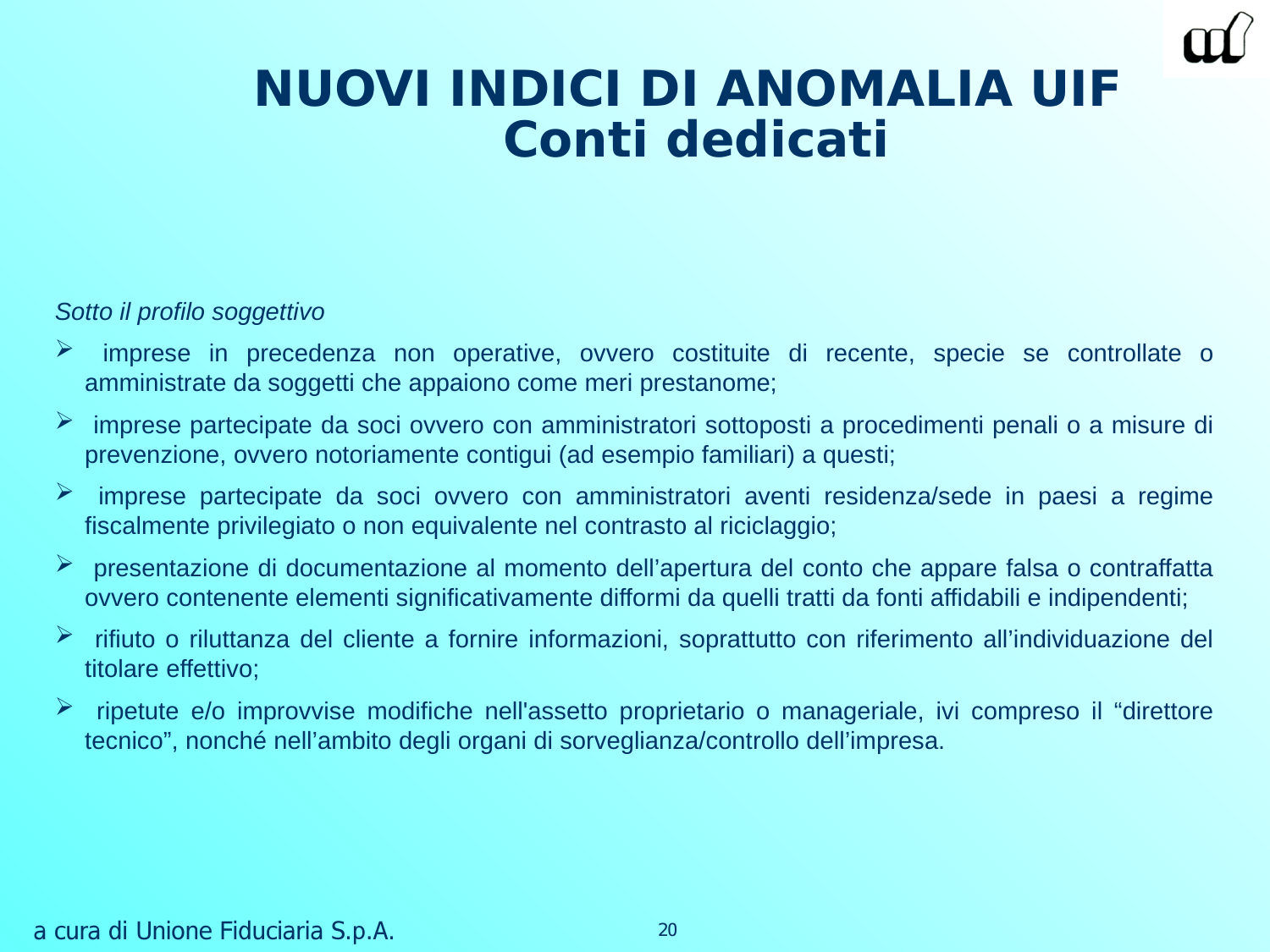

NUOVI INDICI DI ANOMALIA UIF
 Conti dedicati

Sotto il profilo soggettivo
 imprese in precedenza non operative, ovvero costituite di recente, specie se controllate o amministrate da soggetti che appaiono come meri prestanome;
 imprese partecipate da soci ovvero con amministratori sottoposti a procedimenti penali o a misure di prevenzione, ovvero notoriamente contigui (ad esempio familiari) a questi;
 imprese partecipate da soci ovvero con amministratori aventi residenza/sede in paesi a regime fiscalmente privilegiato o non equivalente nel contrasto al riciclaggio;
 presentazione di documentazione al momento dell’apertura del conto che appare falsa o contraffatta ovvero contenente elementi significativamente difformi da quelli tratti da fonti affidabili e indipendenti;
 rifiuto o riluttanza del cliente a fornire informazioni, soprattutto con riferimento all’individuazione del titolare effettivo;
 ripetute e/o improvvise modifiche nell'assetto proprietario o manageriale, ivi compreso il “direttore tecnico”, nonché nell’ambito degli organi di sorveglianza/controllo dell’impresa.